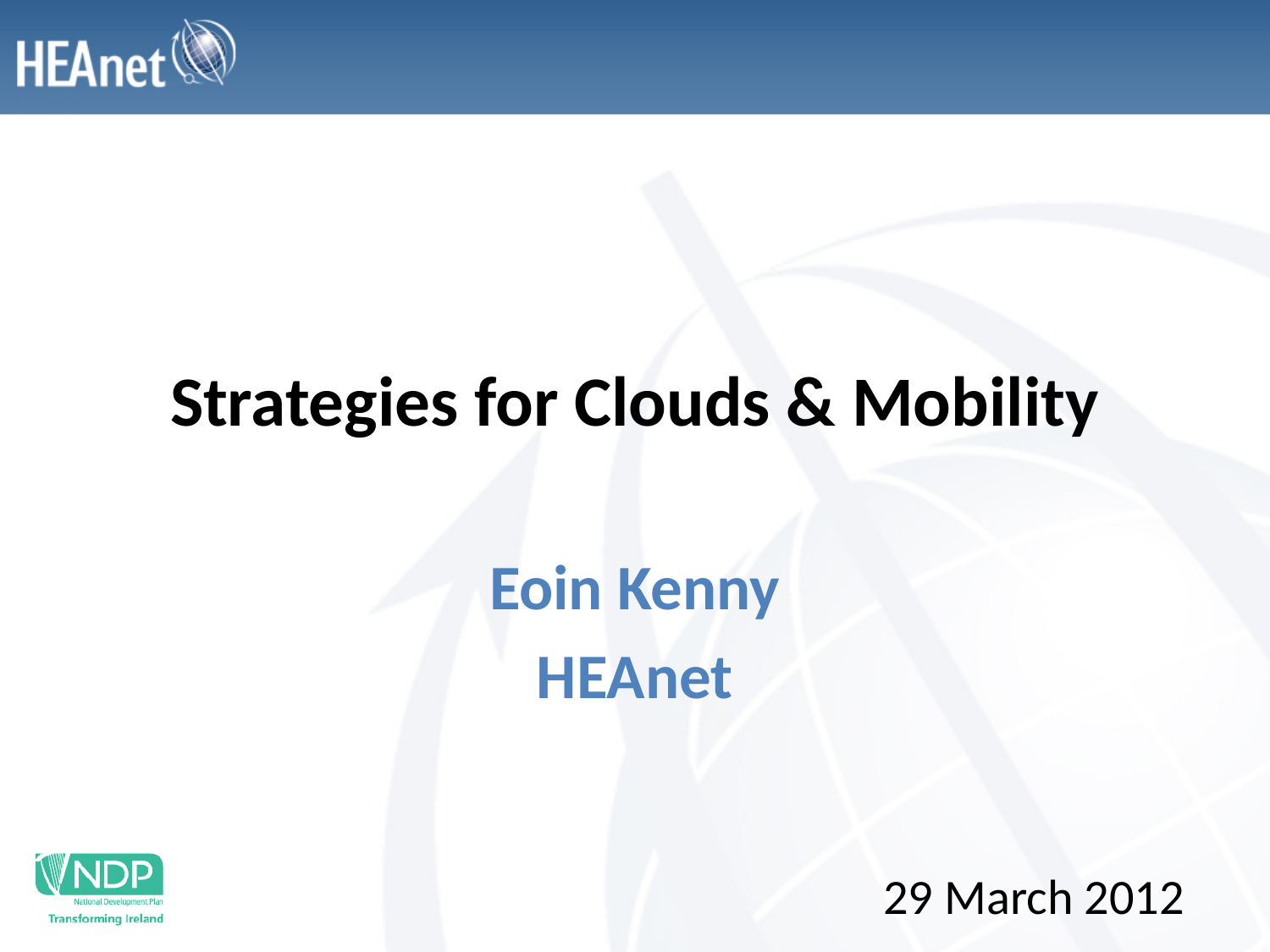

# Strategies for Clouds & Mobility
Eoin Kenny
HEAnet
29 March 2012